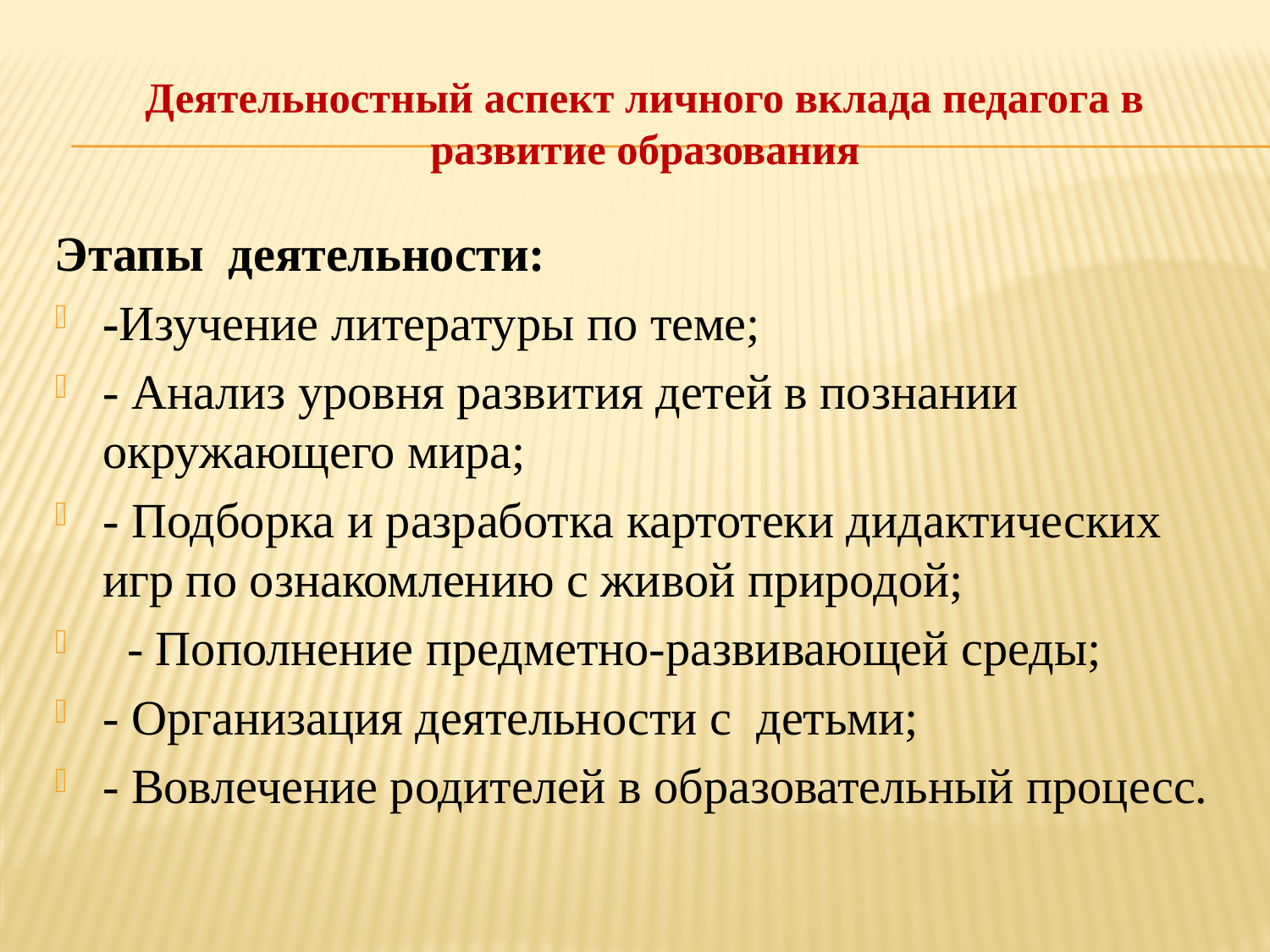

# Деятельностный аспект личного вклада педагога в развитие образования
Этапы  деятельности:
-Изучение литературы по теме;
- Анализ уровня развития детей в познании окружающего мира;
- Подборка и разработка картотеки дидактических игр по ознакомлению с живой природой;
  - Пополнение предметно-развивающей среды;
- Организация деятельности с  детьми;
- Вовлечение родителей в образовательный процесс.